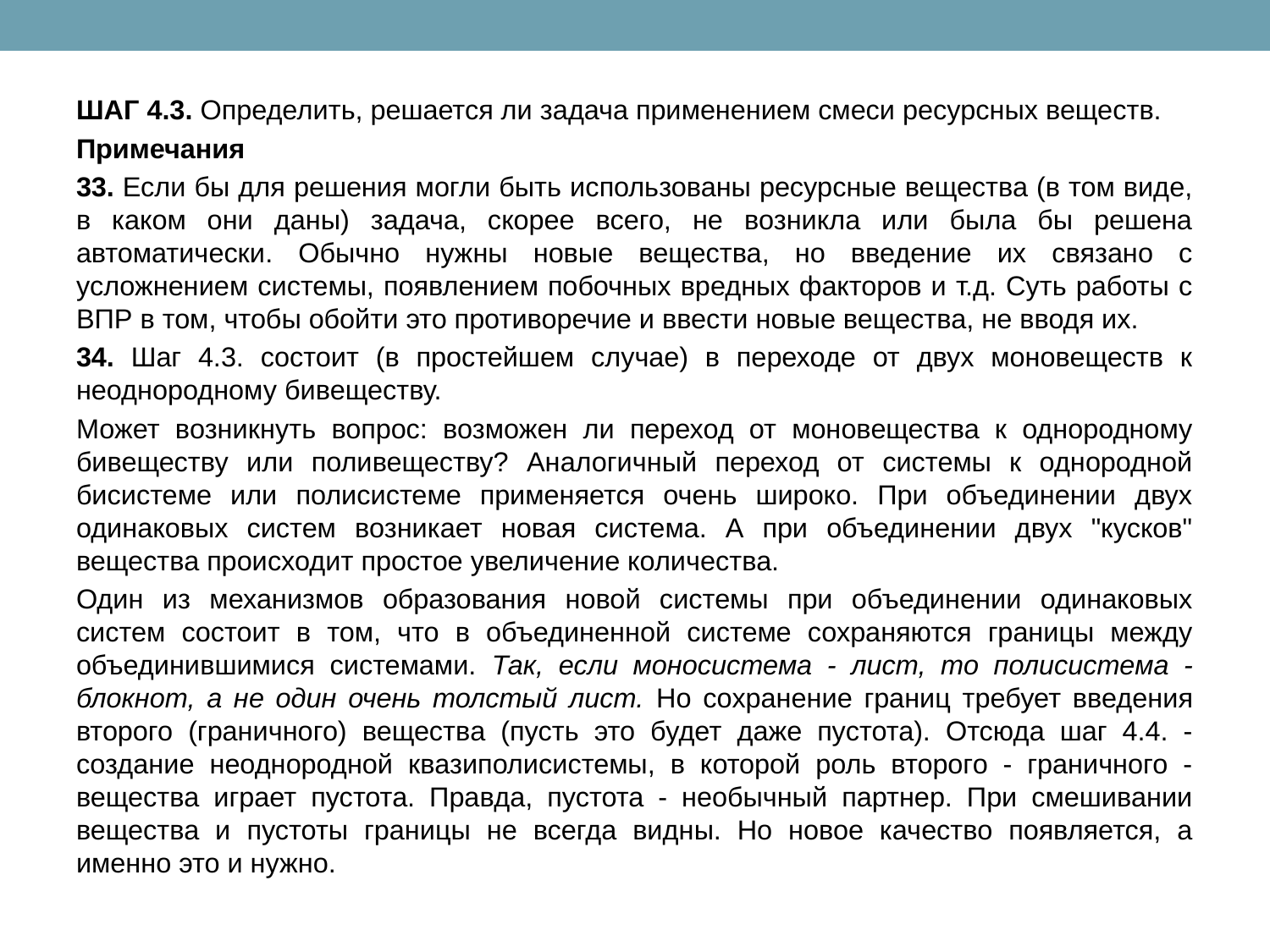

ШАГ 4.3. Определить, решается ли задача применением смеси ресурсных веществ.
Примечания
33. Если бы для решения могли быть использованы ресурсные вещества (в том виде, в каком они даны) задача, скорее всего, не возникла или была бы решена автоматически. Обычно нужны новые вещества, но введение их связано с усложнением системы, появлением побочных вредных факторов и т.д. Суть работы с ВПР в том, чтобы обойти это противоречие и ввести новые вещества, не вводя их.
34. Шаг 4.3. состоит (в простейшем случае) в переходе от двух моновеществ к неоднородному бивеществу.
Может возникнуть вопрос: возможен ли переход от моновещества к однородному бивеществу или поливеществу? Аналогичный переход от системы к однородной бисистеме или полисистеме применяется очень широко. При объединении двух одинаковых систем возникает новая система. А при объединении двух "кусков" вещества происходит простое увеличение количества.
Один из механизмов образования новой системы при объединении одинаковых систем состоит в том, что в объединенной системе сохраняются границы между объединившимися системами. Так, если моносистема - лист, то полисистема - блокнот, а не один очень толстый лист. Но сохранение границ требует введения второго (граничного) вещества (пусть это будет даже пустота). Отсюда шаг 4.4. - создание неоднородной квазиполисистемы, в которой роль второго - граничного - вещества играет пустота. Правда, пустота - необычный партнер. При смешивании вещества и пустоты границы не всегда видны. Но новое качество появляется, а именно это и нужно.